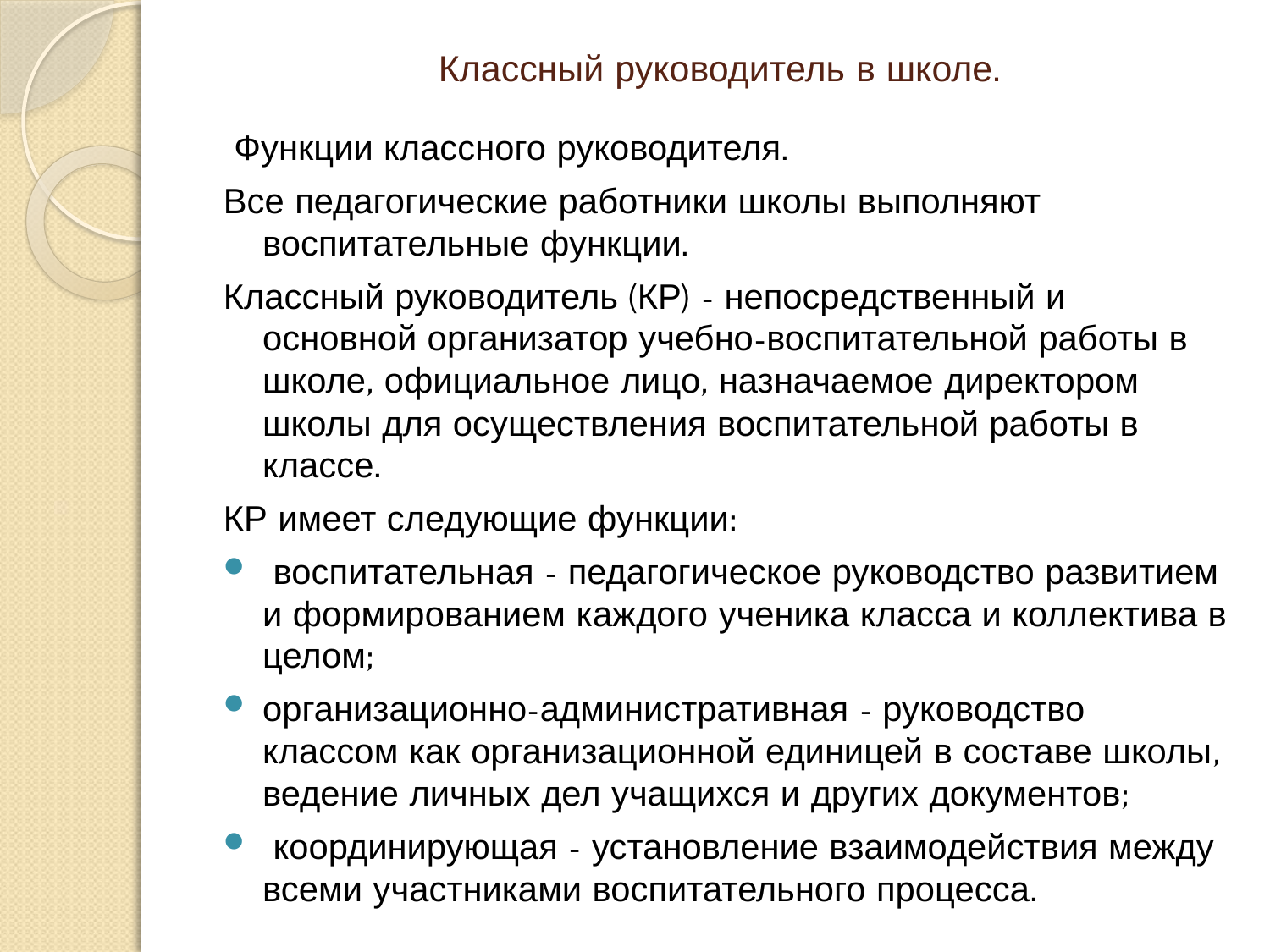

# Классный руководитель в школе.
 Функции классного руководителя.
Все педагогические работники школы выполняют воспитательные функции.
Классный руководитель (КР) - непосредственный и основной организатор учебно-воспитательной работы в школе, официальное лицо, назначаемое директором школы для осуществления воспитательной работы в классе.
КР имеет следующие функции:
 воспитательная - педагогическое руководство развитием и формированием каждого ученика класса и коллектива в целом;
организационно-административная - руководство классом как организационной единицей в составе школы, ведение личных дел учащихся и других документов;
 координирующая - установление взаимодействия между всеми участниками воспитательного процесса.